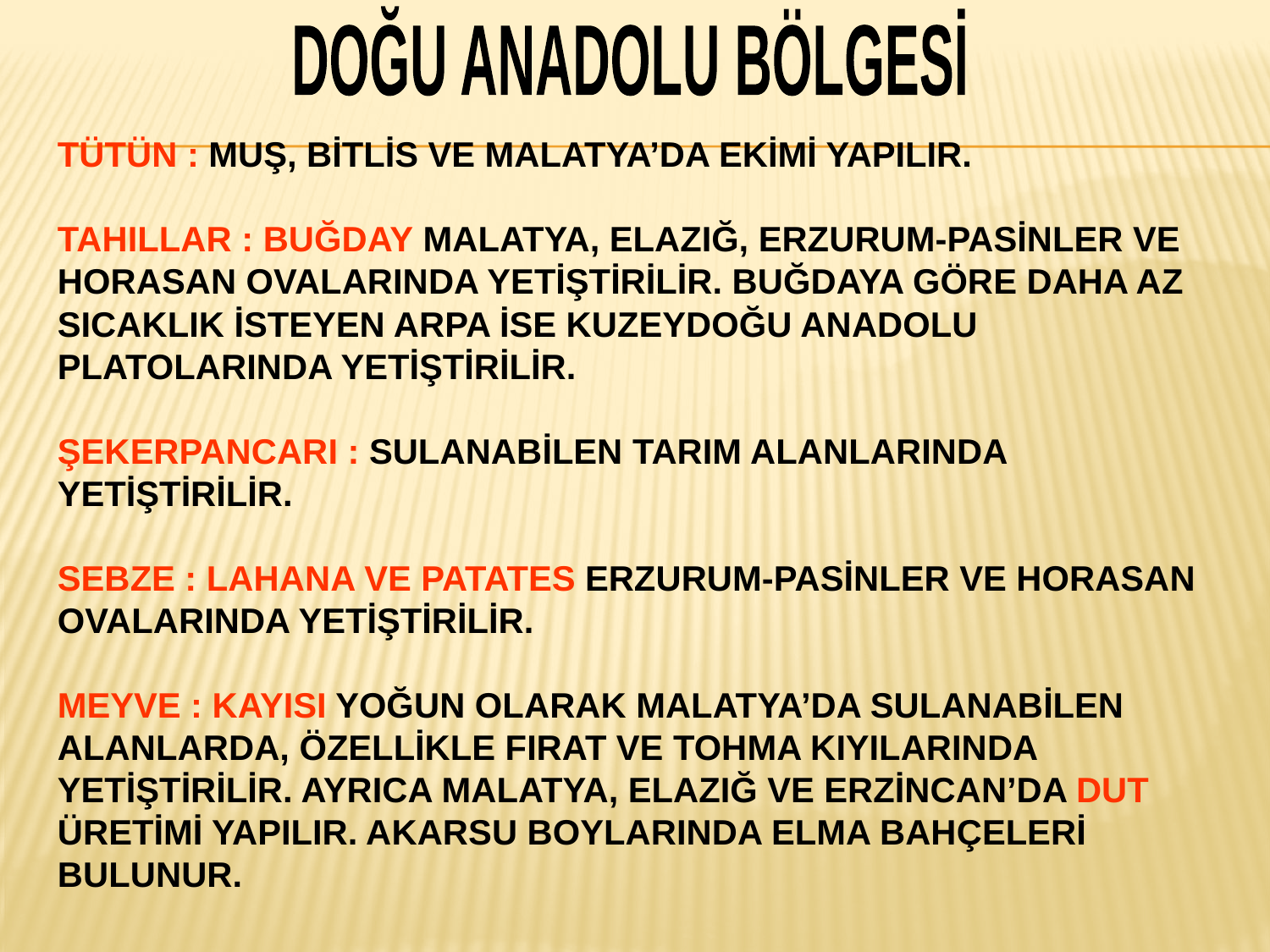

DOĞU ANADOLU BÖLGESİ
TÜTÜN : MUŞ, BİTLİS VE MALATYA’DA EKİMİ YAPILIR.
TAHILLAR : BUĞDAY MALATYA, ELAZIĞ, ERZURUM-PASİNLER VE HORASAN OVALARINDA YETİŞTİRİLİR. BUĞDAYA GÖRE DAHA AZ SICAKLIK İSTEYEN ARPA İSE KUZEYDOĞU ANADOLU PLATOLARINDA YETİŞTİRİLİR.
ŞEKERPANCARI : SULANABİLEN TARIM ALANLARINDA YETİŞTİRİLİR.
SEBZE : LAHANA VE PATATES ERZURUM-PASİNLER VE HORASAN OVALARINDA YETİŞTİRİLİR.
MEYVE : KAYISI YOĞUN OLARAK MALATYA’DA SULANABİLEN ALANLARDA, ÖZELLİKLE FIRAT VE TOHMA KIYILARINDA YETİŞTİRİLİR. AYRICA MALATYA, ELAZIĞ VE ERZİNCAN’DA DUT ÜRETİMİ YAPILIR. AKARSU BOYLARINDA ELMA BAHÇELERİ BULUNUR.